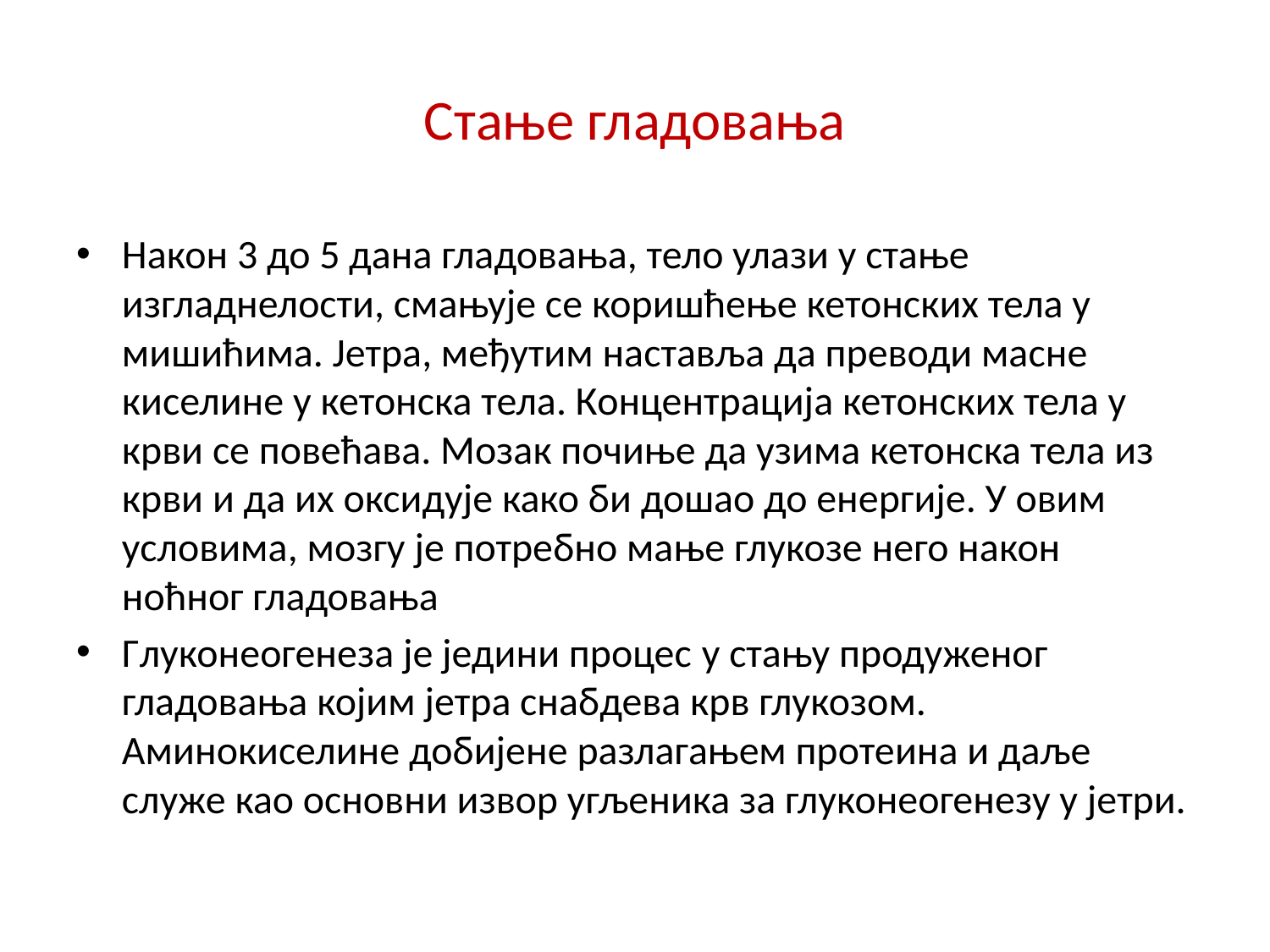

# Стање гладовања
Након 3 до 5 дана гладовања, тело улази у стање изгладнелости, смањује се коришћење кетонских тела у мишићима. Јетра, међутим наставља да преводи масне киселине у кетонска тела. Концентрација кетонских тела у крви се повећава. Мозак почиње да узима кетонска тела из крви и да их оксидује како би дошао до енергије. У овим условима, мозгу је потребно мање глукозе него након  ноћног гладовања
Глуконеогенеза је једини процес у стању продуженог гладовања којим јетра снабдева крв глукозом. Аминокиселине добијене разлагањем протеина и даље служе као основни извор угљеника за глуконеогенезу у јетри.